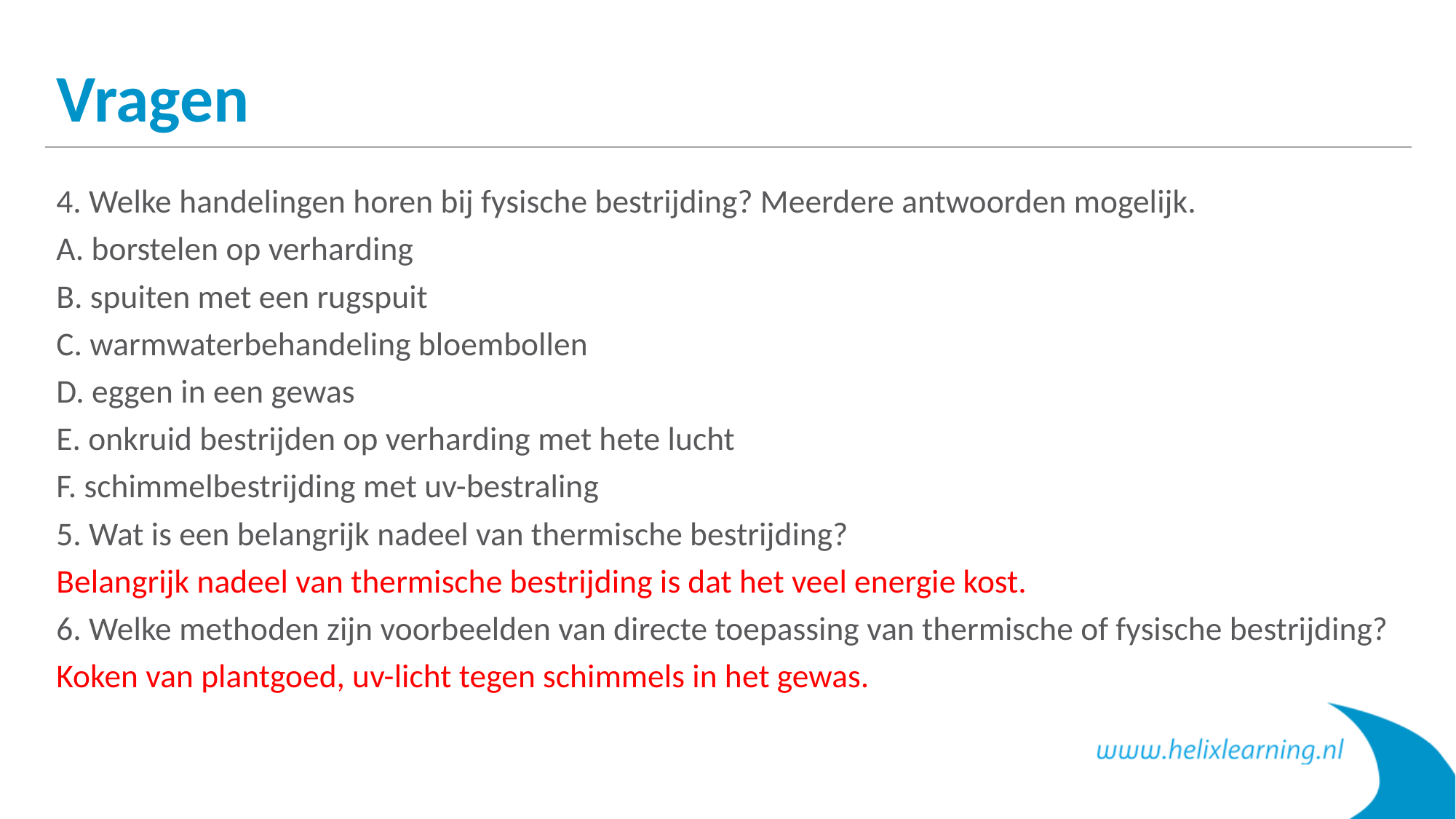

# Vragen
4. Welke handelingen horen bij fysische bestrijding? Meerdere antwoorden mogelijk.
A. borstelen op verharding
B. spuiten met een rugspuit
C. warmwaterbehandeling bloembollen
D. eggen in een gewas
E. onkruid bestrijden op verharding met hete lucht
F. schimmelbestrijding met uv-bestraling
5. Wat is een belangrijk nadeel van thermische bestrijding?
Belangrijk nadeel van thermische bestrijding is dat het veel energie kost.
6. Welke methoden zijn voorbeelden van directe toepassing van thermische of fysische bestrijding?
Koken van plantgoed, uv-licht tegen schimmels in het gewas.